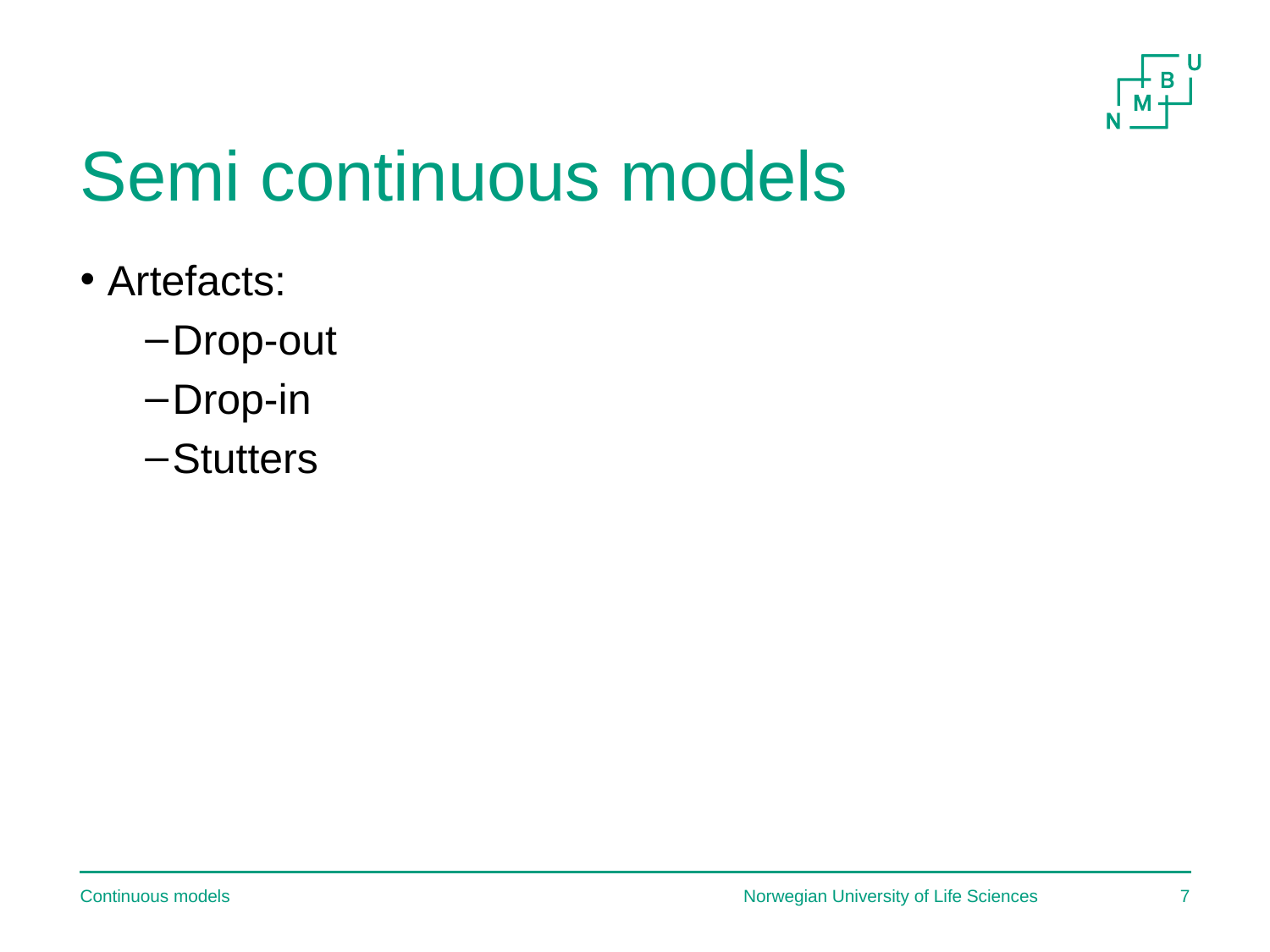

# Semi continuous models
Artefacts:
Drop-out
Drop-in
Stutters
Continuous models
Norwegian University of Life Sciences
7